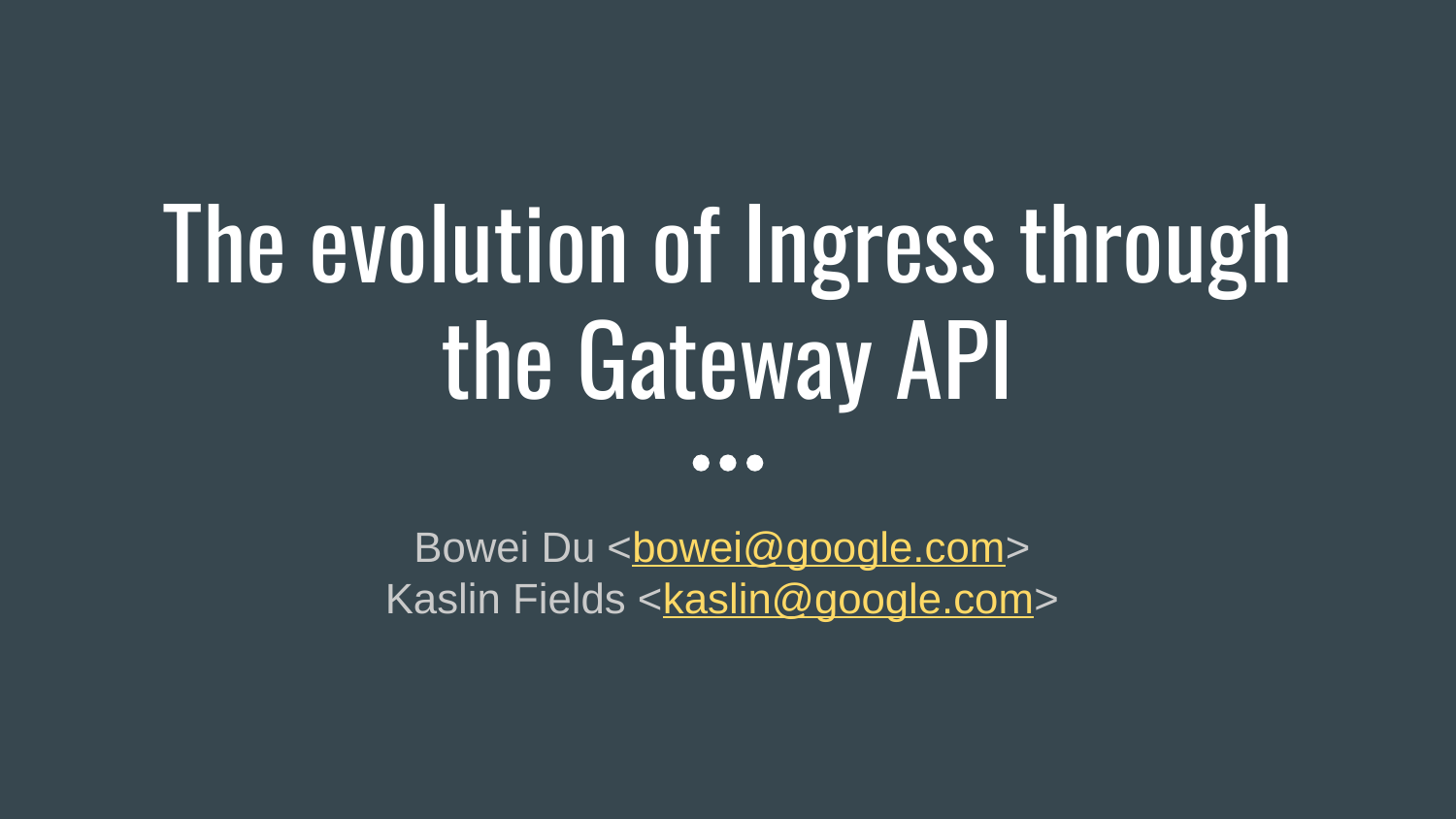

# The evolution of Ingress through the Gateway API
Bowei Du <bowei@google.com>
Kaslin Fields <kaslin@google.com>